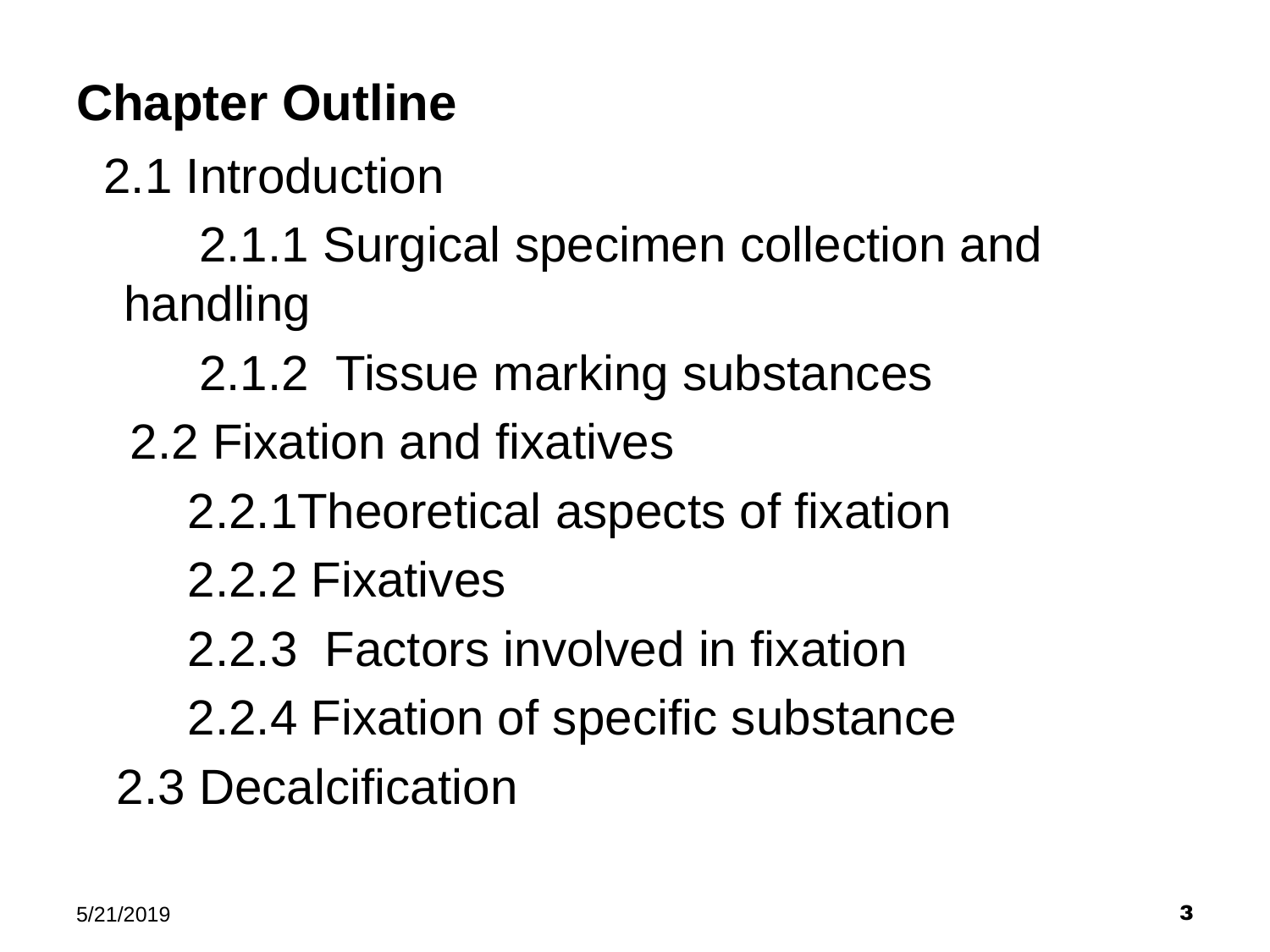

# Chapter Outline
  2.1 Introduction
      2.1.1 Surgical specimen collection and handling
      2.1.2  Tissue marking substances
 2.2 Fixation and fixatives
2.2.1Theoretical aspects of fixation
2.2.2 Fixatives
2.2.3  Factors involved in fixation
2.2.4 Fixation of specific substance
2.3 Decalcification

5/21/2019
3